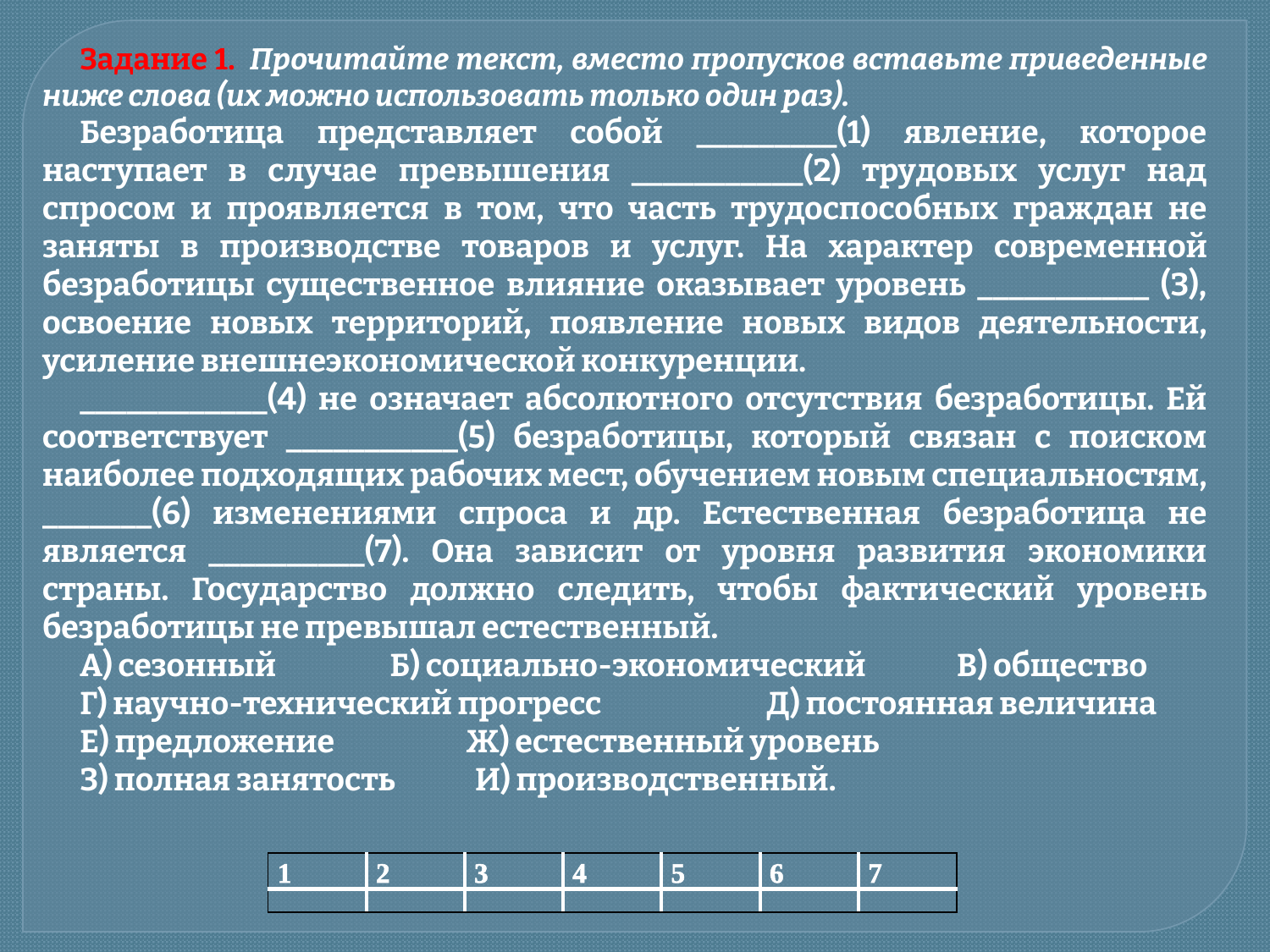

Задание 1.  Прочитайте текст, вместо пропусков вставьте приведенные ниже слова (их можно использовать только один раз).
Безработица представляет собой _________(1) явление, которое наступает в случае превышения ___________(2) трудовых услуг над спросом и проявляется в том, что часть трудоспособных граждан не заняты в производстве товаров и услуг. На характер современной безработицы существенное влияние оказывает уровень ___________ (3), освоение новых территорий, появление новых видов деятельности, усиление внешнеэкономической конкуренции.
____________(4) не означает абсолютного отсутствия безработицы. Ей соответствует ___________(5) безработицы, который связан с поиском наиболее подходящих рабочих мест, обучением новым специальностям, _______(6) изменениями спроса и др. Естественная безработица не является __________(7). Она зависит от уровня развития экономики страны. Государство должно следить, чтобы фактический уровень безработицы не превышал естественный.
А) сезонный                    Б) социально-экономический                В) общество
Г) научно-технический прогресс                             Д) постоянная величина
Е) предложение                       Ж) естественный уровень
З) полная занятость              И) производственный.
| 1 | 2 | 3 | 4 | 5 | 6 | 7 |
| --- | --- | --- | --- | --- | --- | --- |
|  |  |  |  |  |  |  |